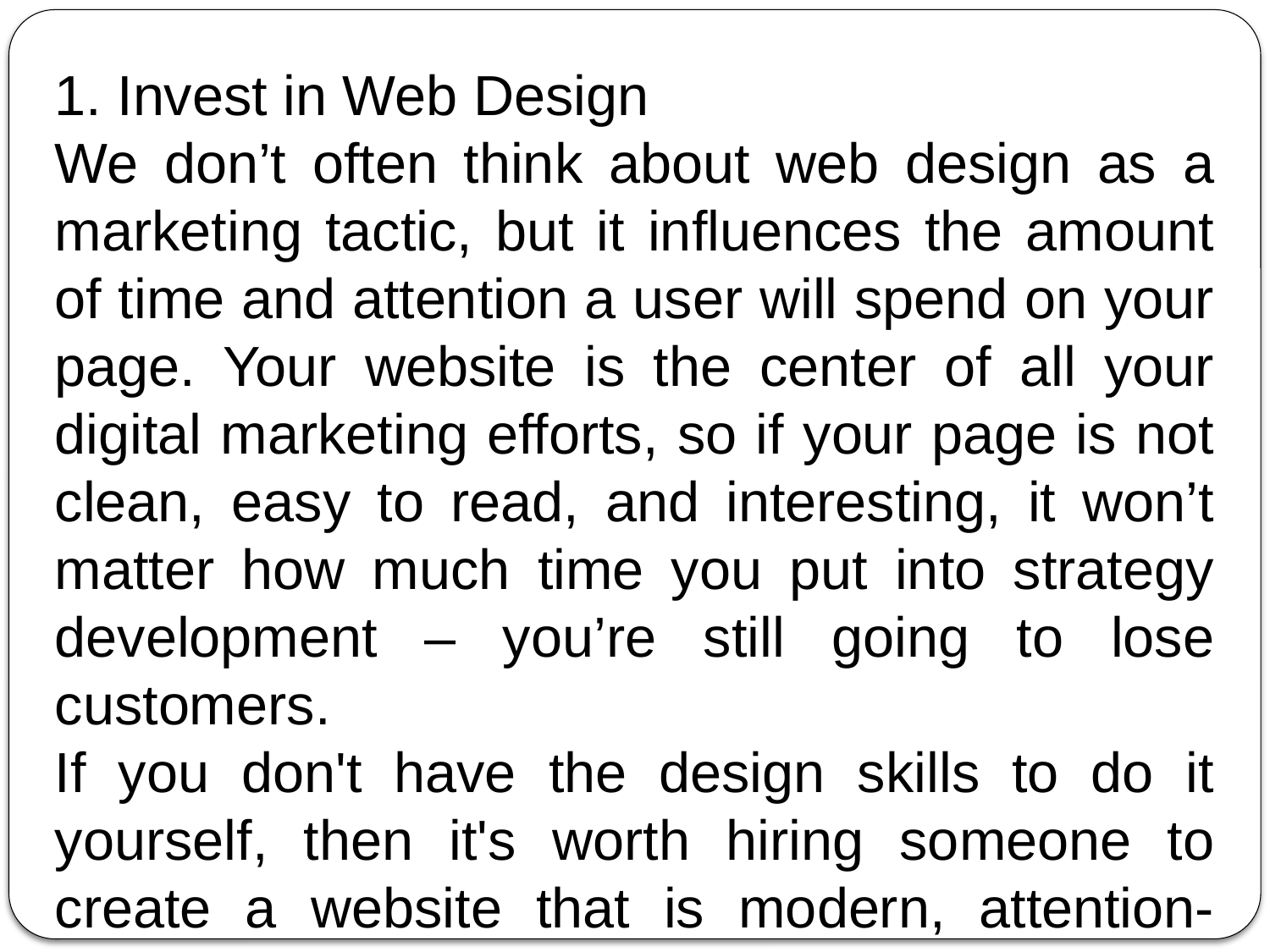

1. Invest in Web Design​​
We don’t often think about web design as a marketing tactic, but it influences the amount of time and attention a user will spend on your page. Your website is the center of all your digital marketing efforts, so if your page is not clean, easy to read, and interesting, it won’t matter how much time you put into strategy development – you’re still going to lose customers.
If you don't have the design skills to do it yourself, then it's worth hiring someone to create a website that is modern, attention-grabbing, and mobile friendly.